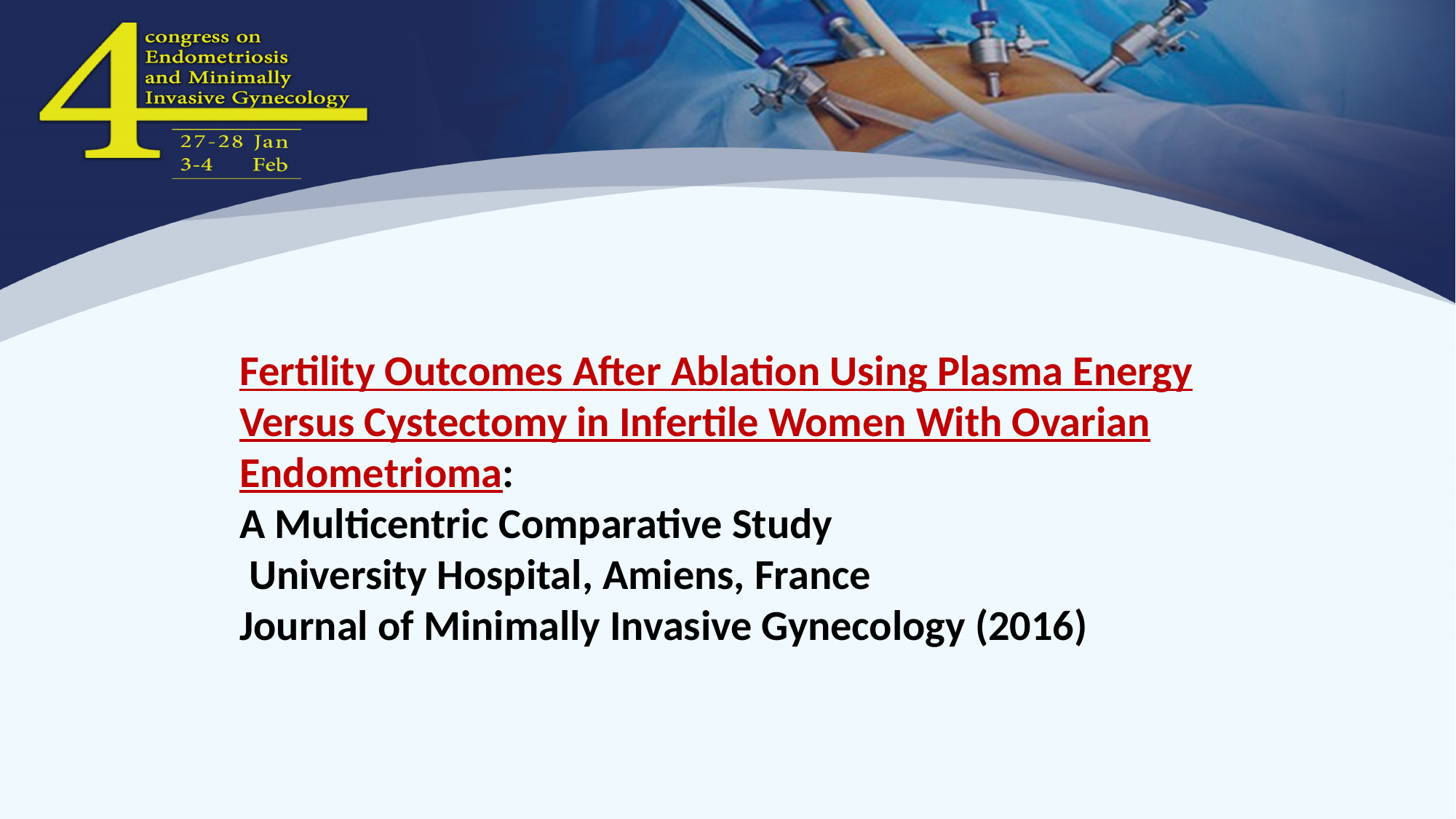

Fertility Outcomes After Ablation Using Plasma Energy Versus Cystectomy in Infertile Women With Ovarian Endometrioma:
A Multicentric Comparative Study
 University Hospital, Amiens, France
Journal of Minimally Invasive Gynecology (2016)